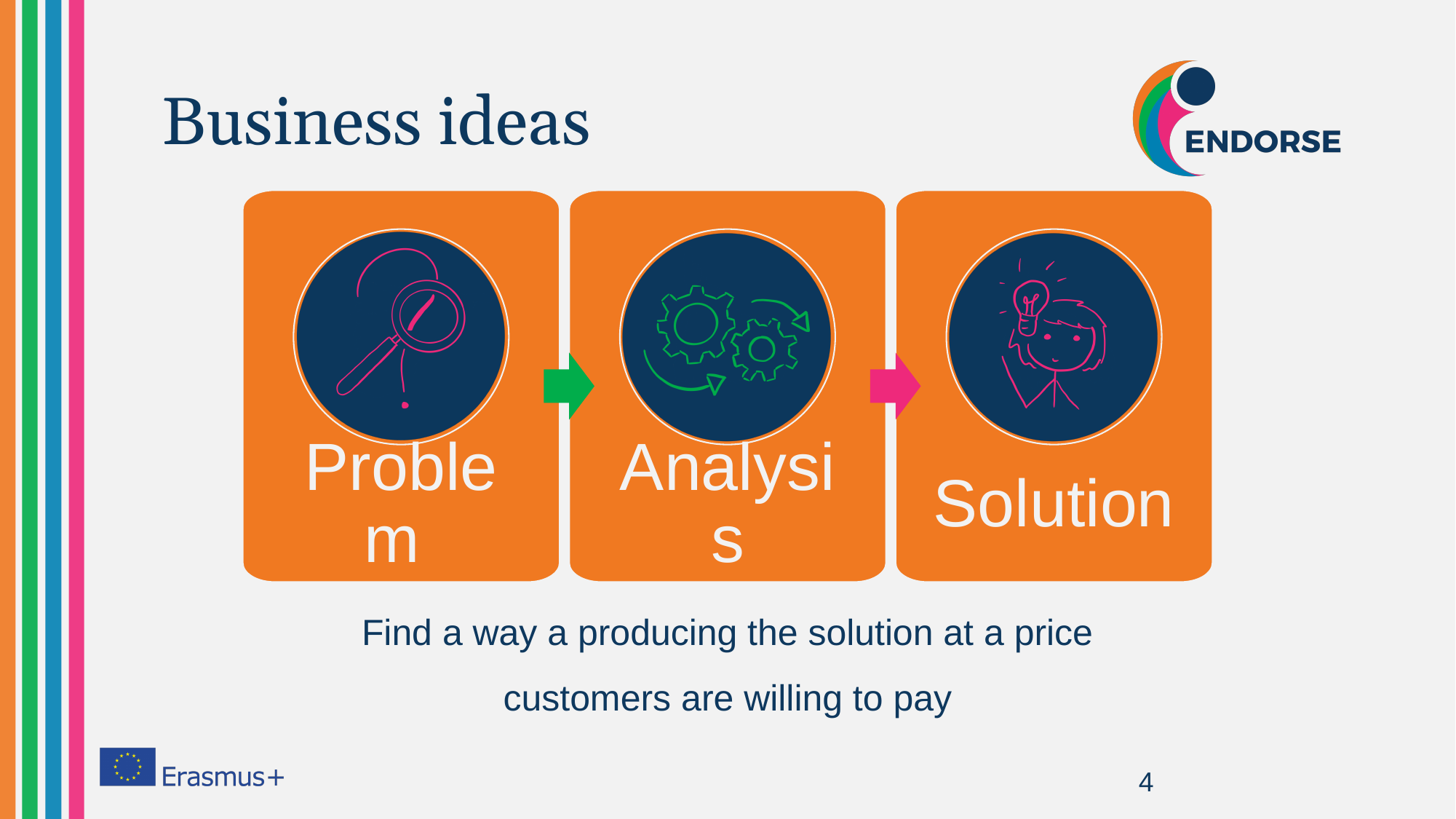

# Business ideas
Problem
Analysis
Solution

Find a way a producing the solution at a price customers are willing to pay
4